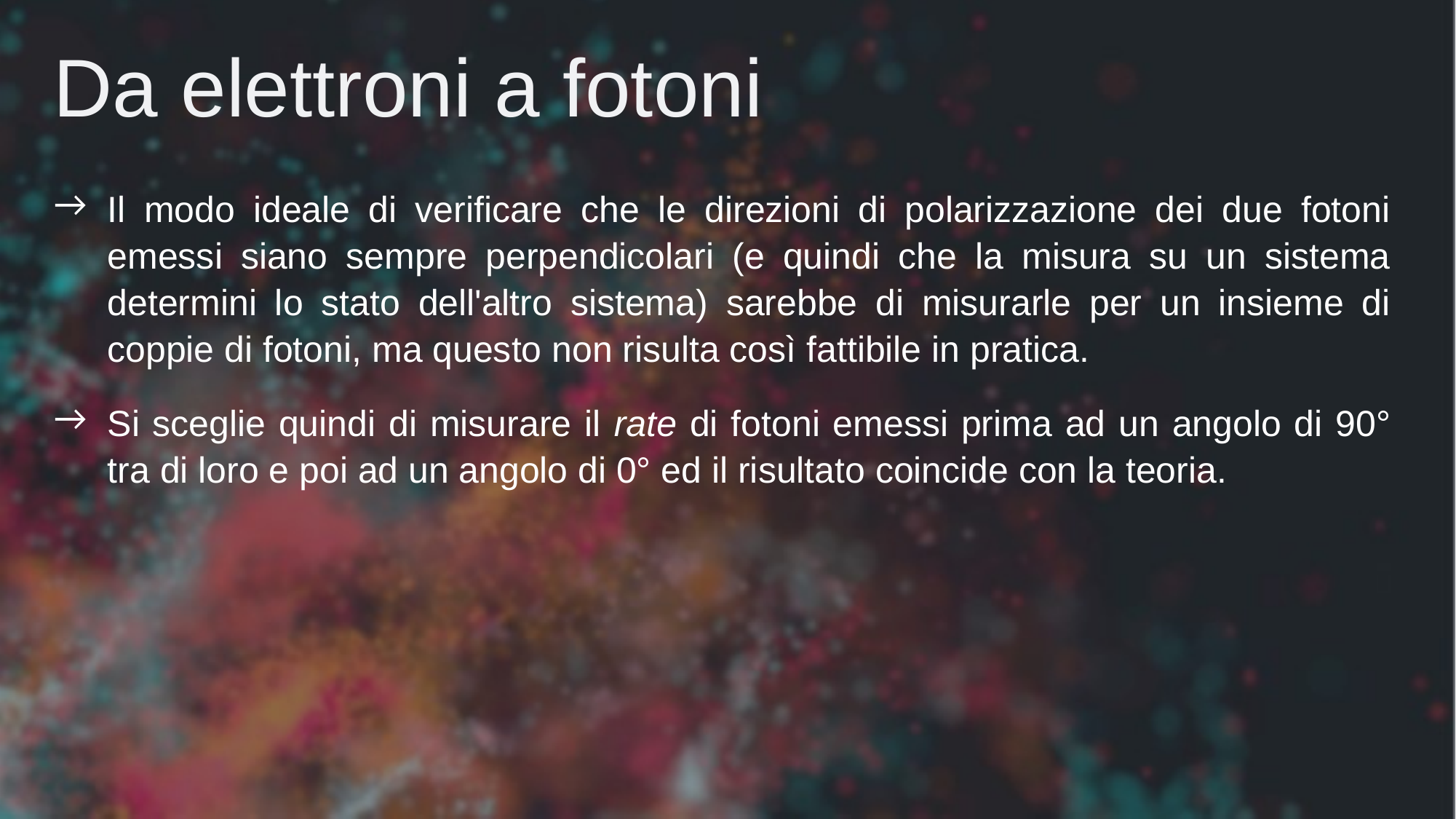

# Da elettroni a fotoni
Il modo ideale di verificare che le direzioni di polarizzazione dei due fotoni emessi siano sempre perpendicolari (e quindi che la misura su un sistema determini lo stato dell'altro sistema) sarebbe di misurarle per un insieme di coppie di fotoni, ma questo non risulta così fattibile in pratica.
Si sceglie quindi di misurare il rate di fotoni emessi prima ad un angolo di 90° tra di loro e poi ad un angolo di 0° ed il risultato coincide con la teoria.